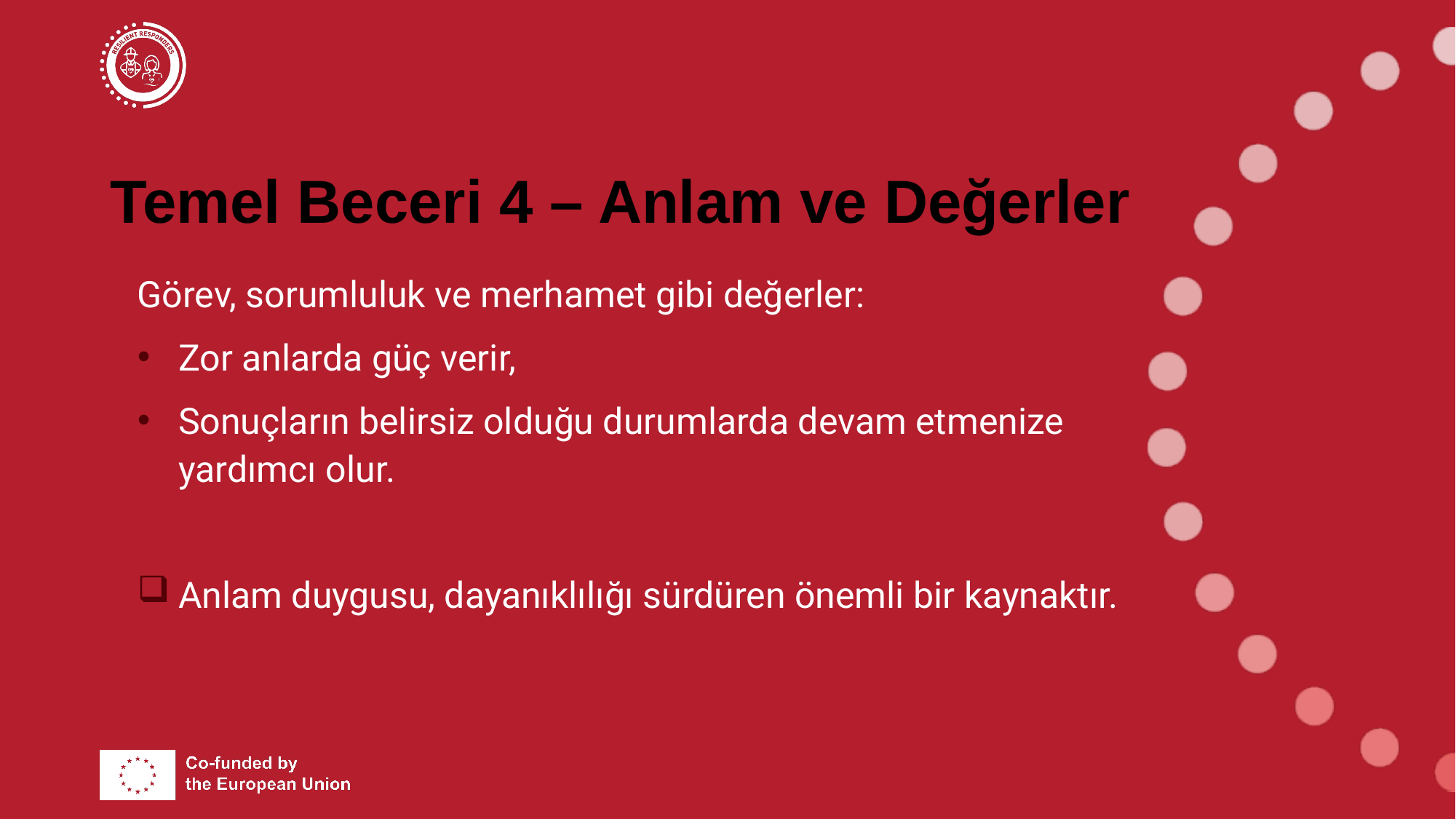

# Temel Beceri 4 – Anlam ve Değerler
Görev, sorumluluk ve merhamet gibi değerler:
Zor anlarda güç verir,
Sonuçların belirsiz olduğu durumlarda devam etmenize yardımcı olur.

Anlam duygusu, dayanıklılığı sürdüren önemli bir kaynaktır.